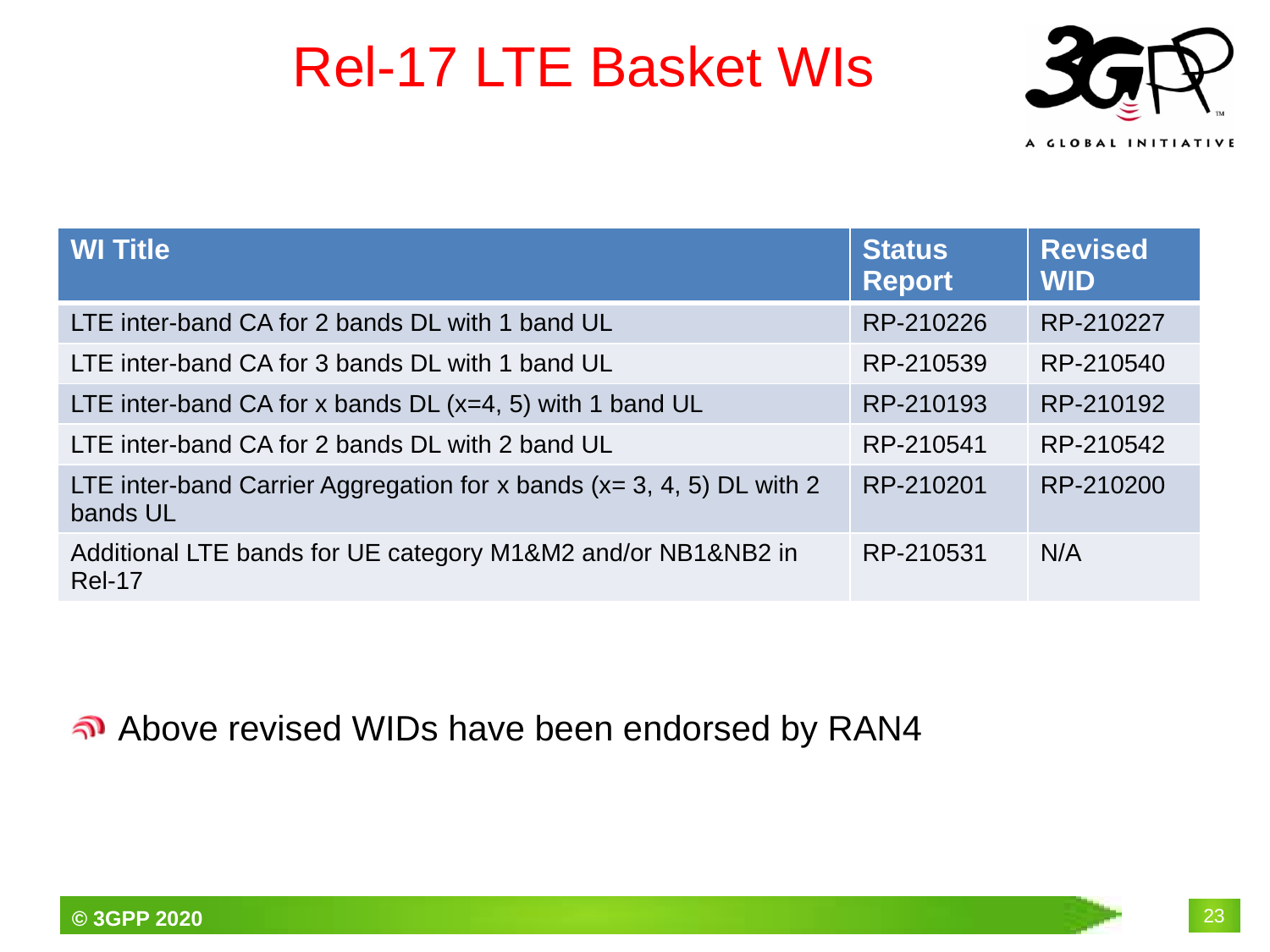

# Rel-17 LTE Basket WIs
| WI Title | Status Report | Revised WID |
| --- | --- | --- |
| LTE inter-band CA for 2 bands DL with 1 band UL | RP-210226 | RP-210227 |
| LTE inter-band CA for 3 bands DL with 1 band UL | RP-210539 | RP-210540 |
| LTE inter-band CA for x bands DL (x=4, 5) with 1 band UL | RP-210193 | RP-210192 |
| LTE inter-band CA for 2 bands DL with 2 band UL | RP-210541 | RP-210542 |
| LTE inter-band Carrier Aggregation for x bands (x= 3, 4, 5) DL with 2 bands UL | RP-210201 | RP-210200 |
| Additional LTE bands for UE category M1&M2 and/or NB1&NB2 in Rel-17 | RP-210531 | N/A |
Above revised WIDs have been endorsed by RAN4
23